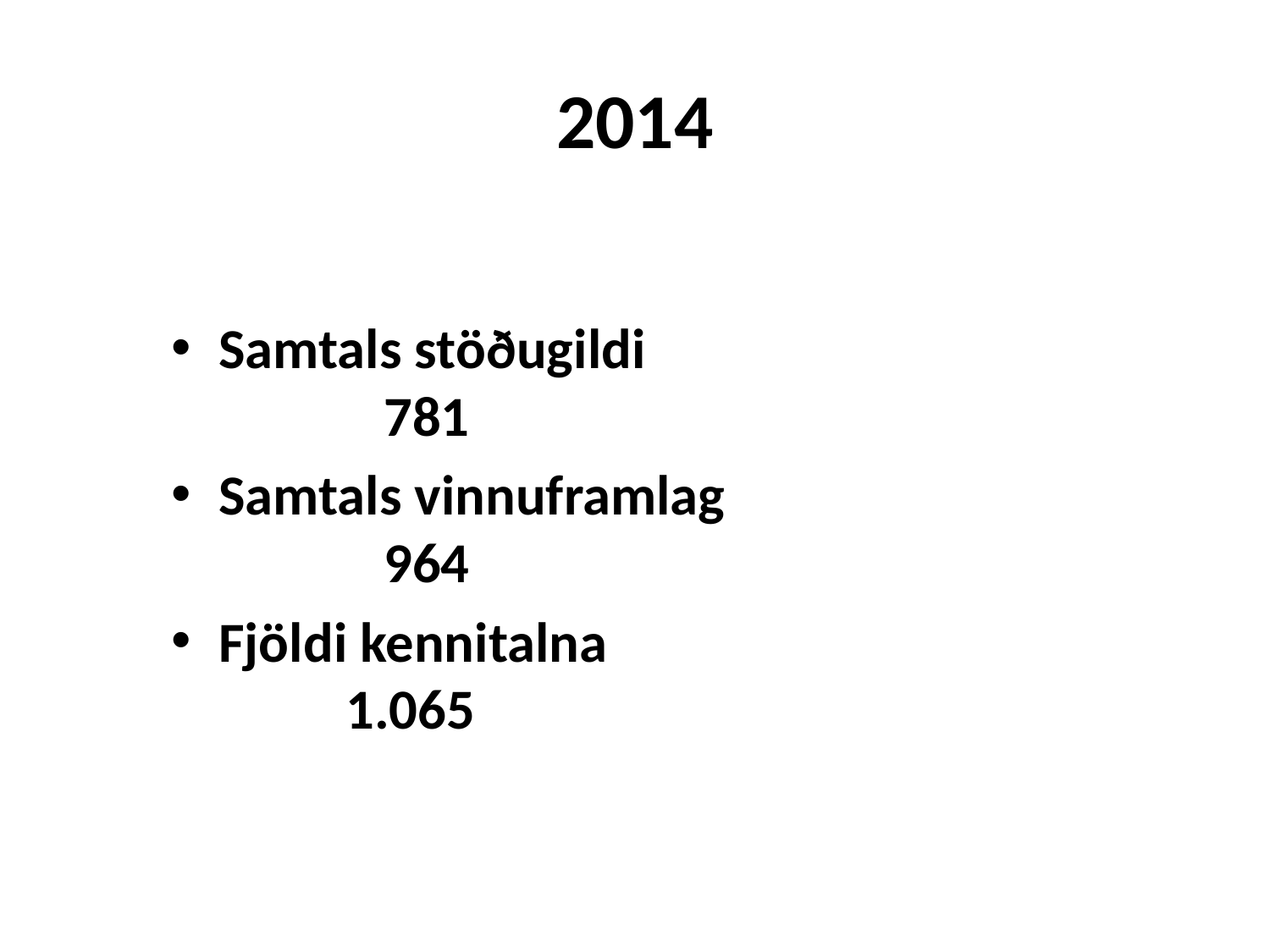

# 2014
Samtals stöðugildi 				   781
Samtals vinnuframlag 			   964
Fjöldi kennitalna 				1.065